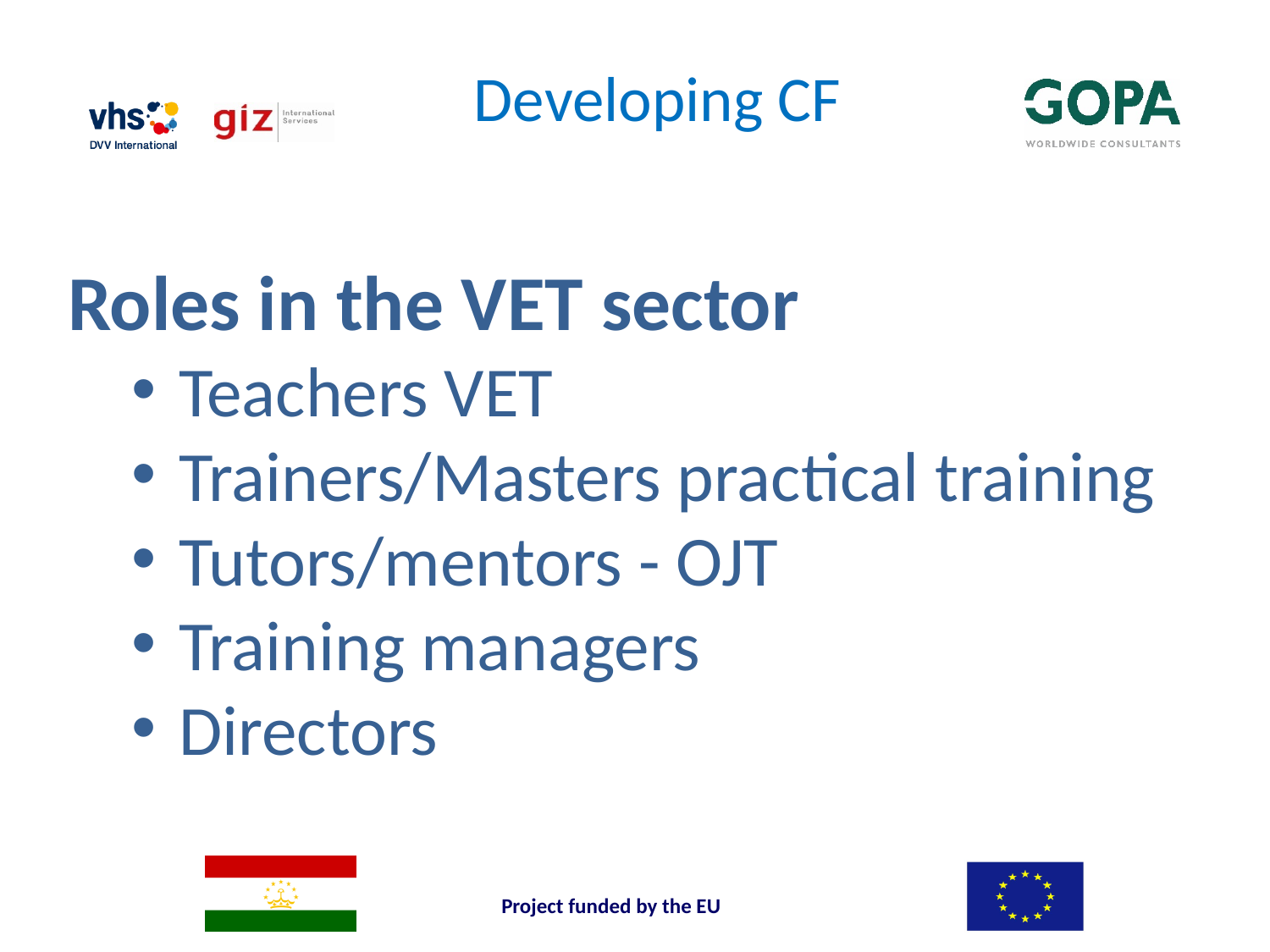

# Developing CF
Roles in the VET sector
Teachers VET
Trainers/Masters practical training
Tutors/mentors - OJT
Training managers
Directors
Project funded by the EU